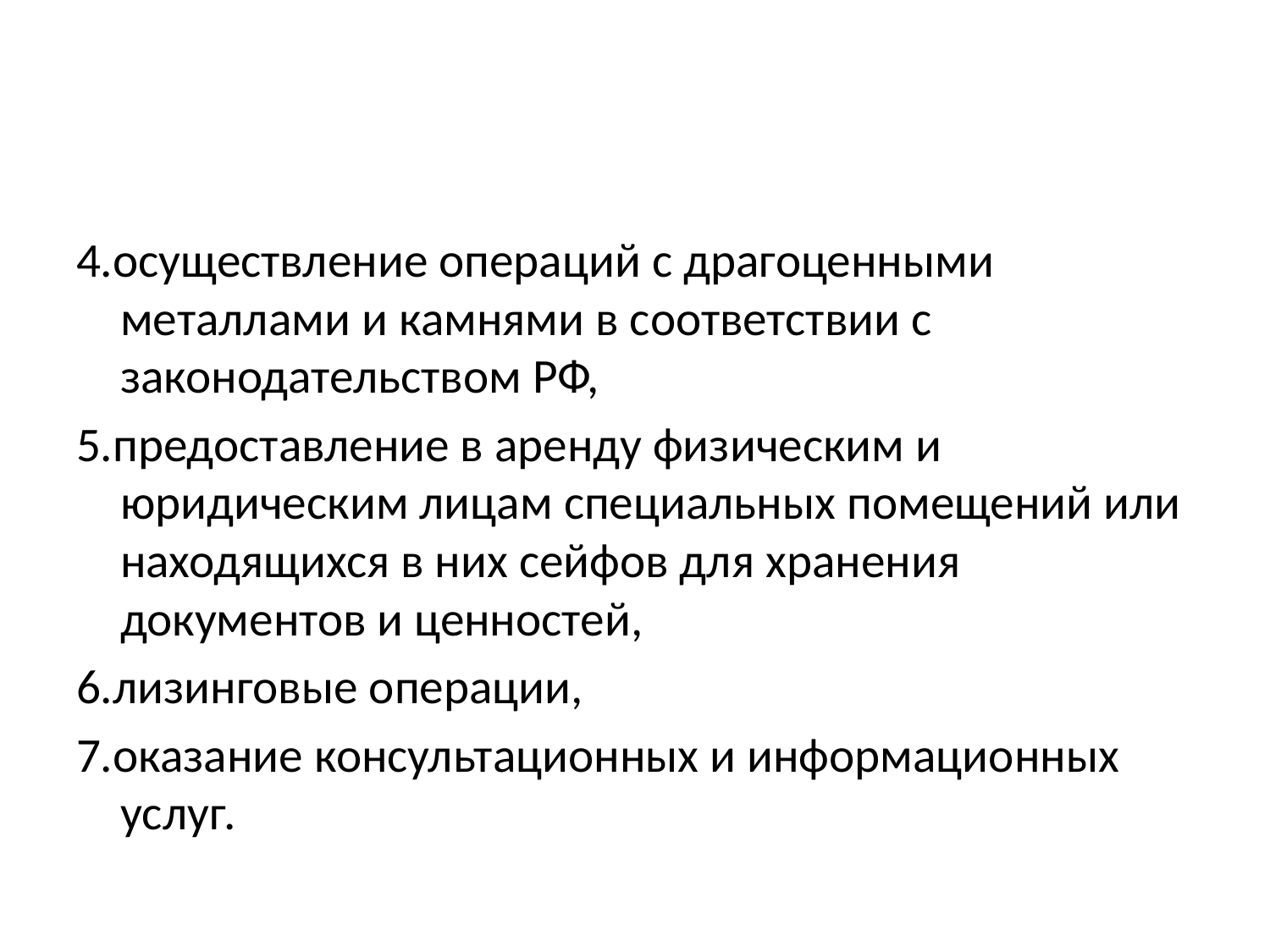

#
4.осуществление операций с драгоценными металлами и камнями в соответствии с законодательством РФ,
5.предоставление в аренду физическим и юридическим лицам специальных помещений или находящихся в них сейфов для хранения документов и ценностей,
6.лизинговые операции,
7.оказание консультационных и информационных услуг.